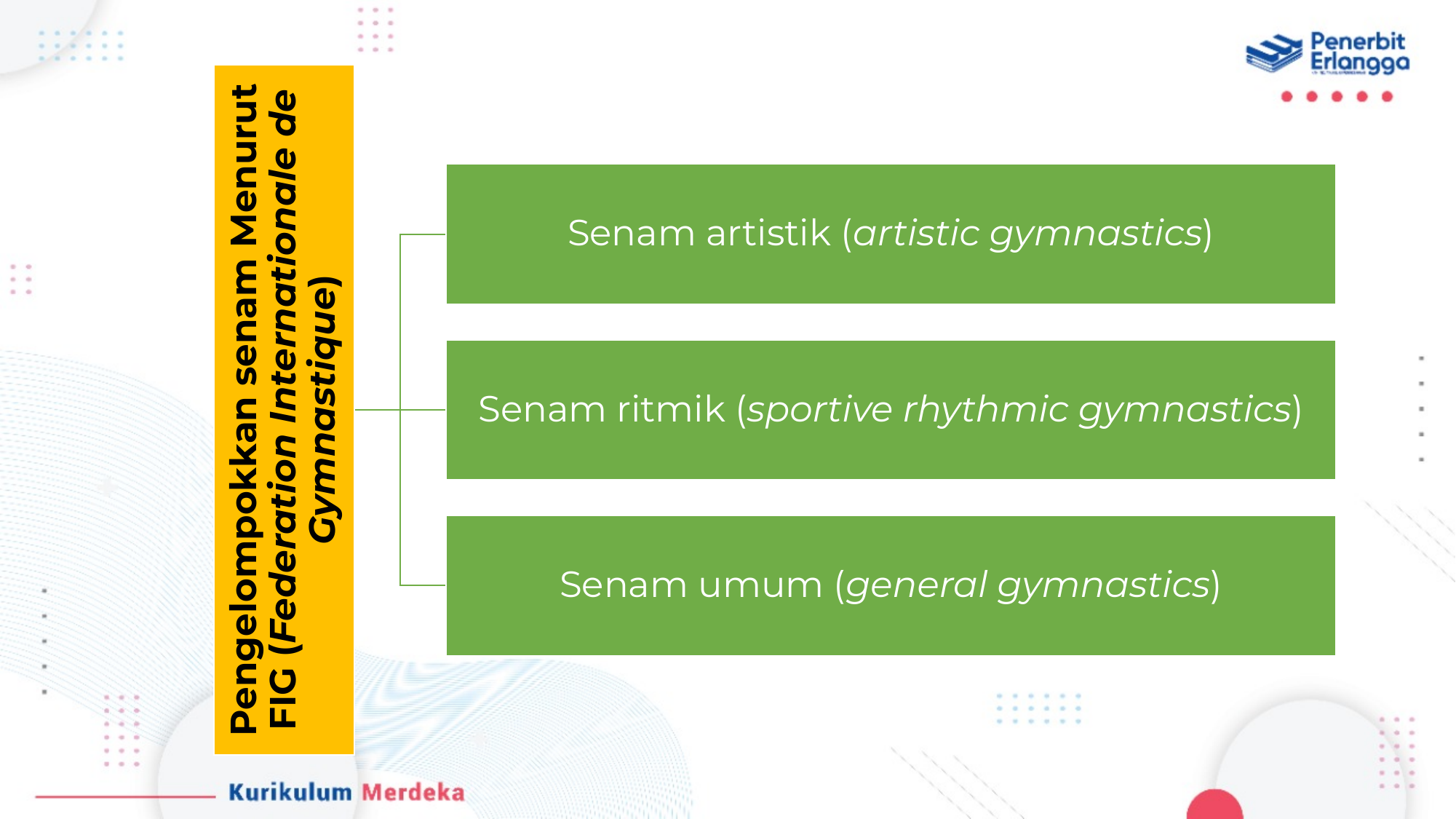

Pengelompokkan senam Menurut FIG (Federation Internationale de Gymnastique)
Senam artistik (artistic gymnastics)
Senam ritmik (sportive rhythmic gymnastics)
Senam umum (general gymnastics)